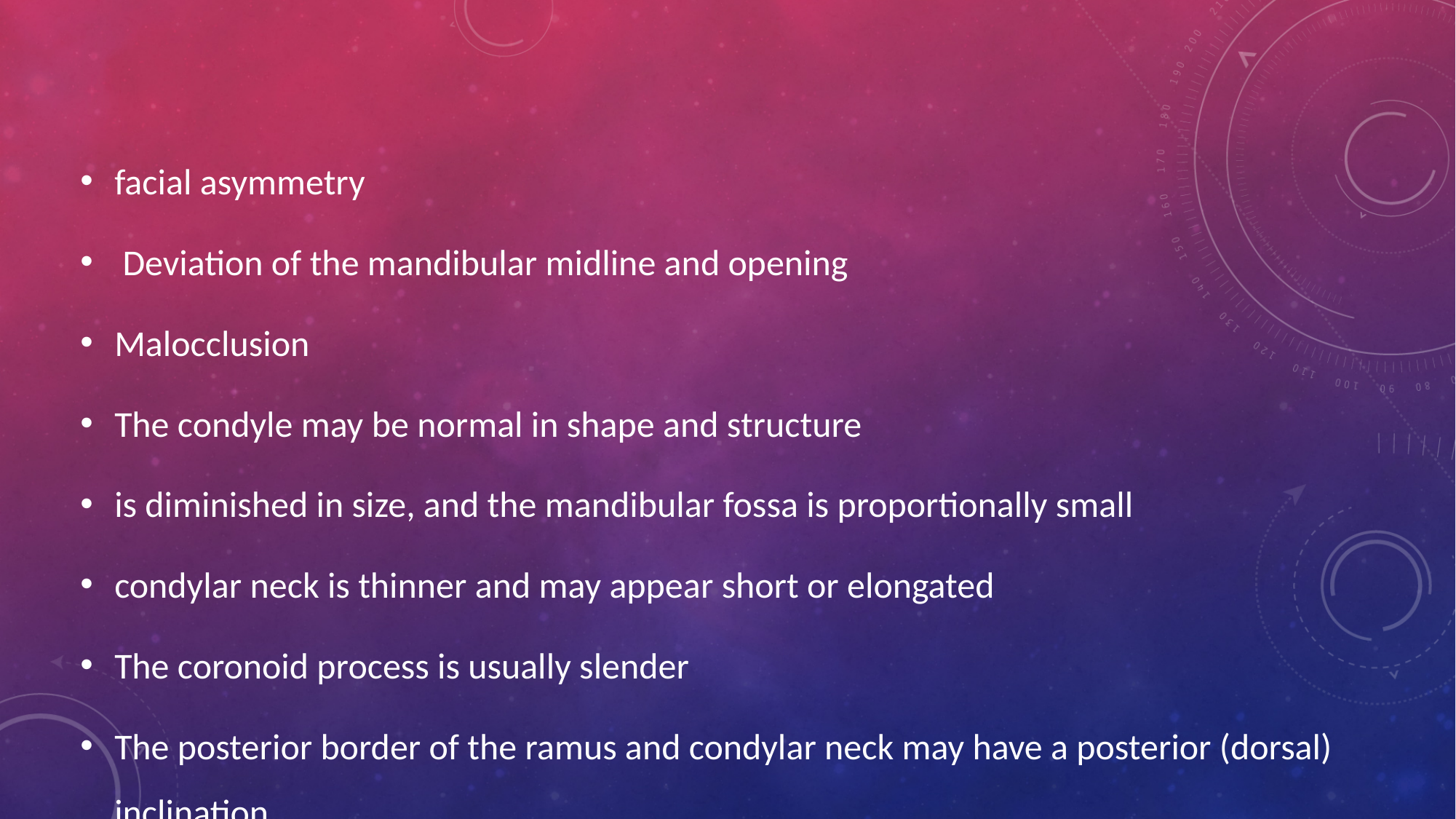

facial asymmetry
 Deviation of the mandibular midline and opening
Malocclusion
The condyle may be normal in shape and structure
is diminished in size, and the mandibular fossa is proportionally small
condylar neck is thinner and may appear short or elongated
The coronoid process is usually slender
The posterior border of the ramus and condylar neck may have a posterior (dorsal) inclination